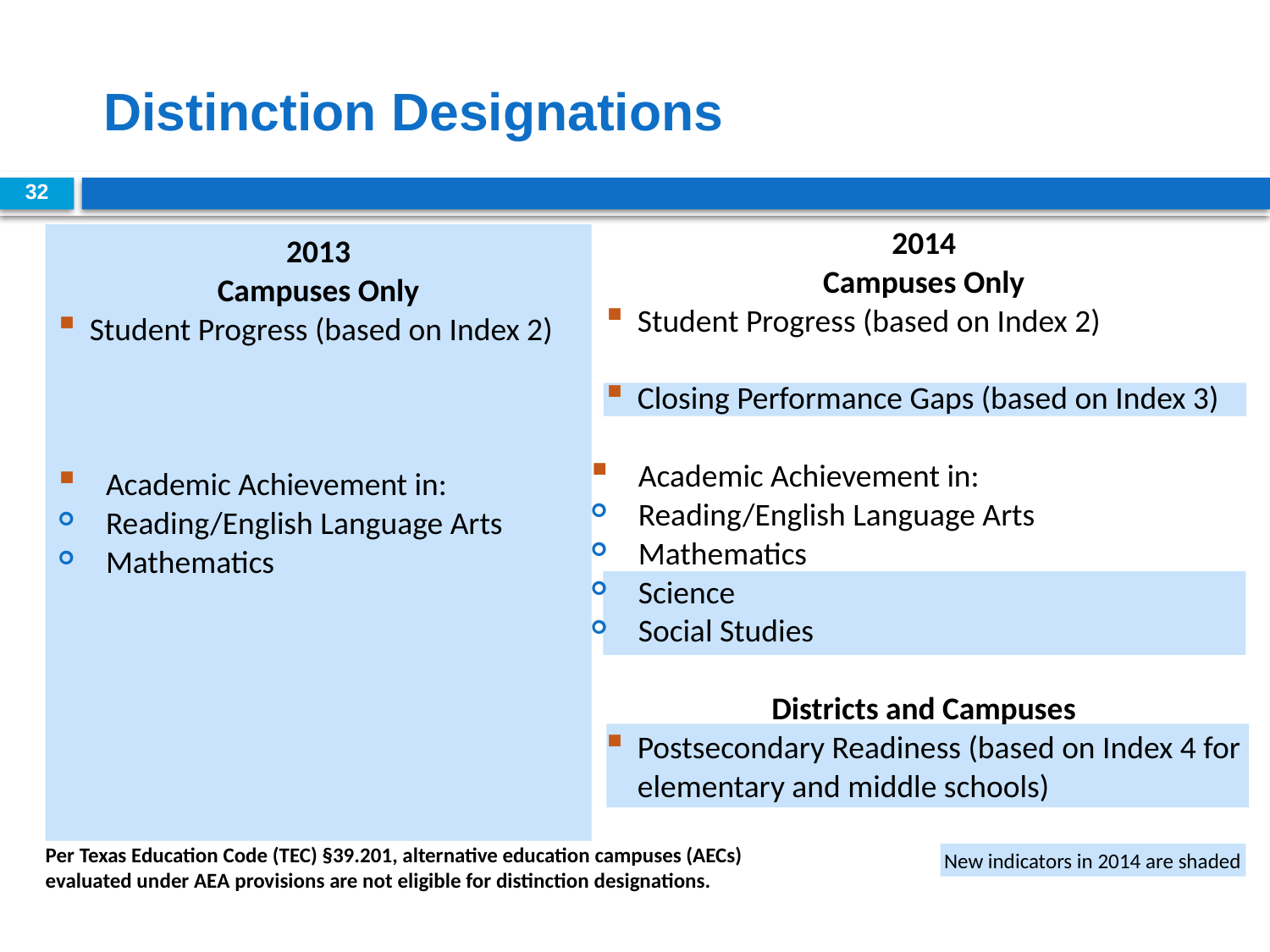

Distinction Designations
32
2014
Campuses Only
Student Progress (based on Index 2)

Closing Performance Gaps (based on Index 3)

Academic Achievement in:
Reading/English Language Arts
Mathematics
Science
Social Studies

Districts and Campuses
Postsecondary Readiness (based on Index 4 for elementary and middle schools)
2013
Campuses Only
Student Progress (based on Index 2)

Academic Achievement in:
Reading/English Language Arts
Mathematics

Per Texas Education Code (TEC) §39.201, alternative education campuses (AECs)
evaluated under AEA provisions are not eligible for distinction designations.

New indicators in 2014 are shaded